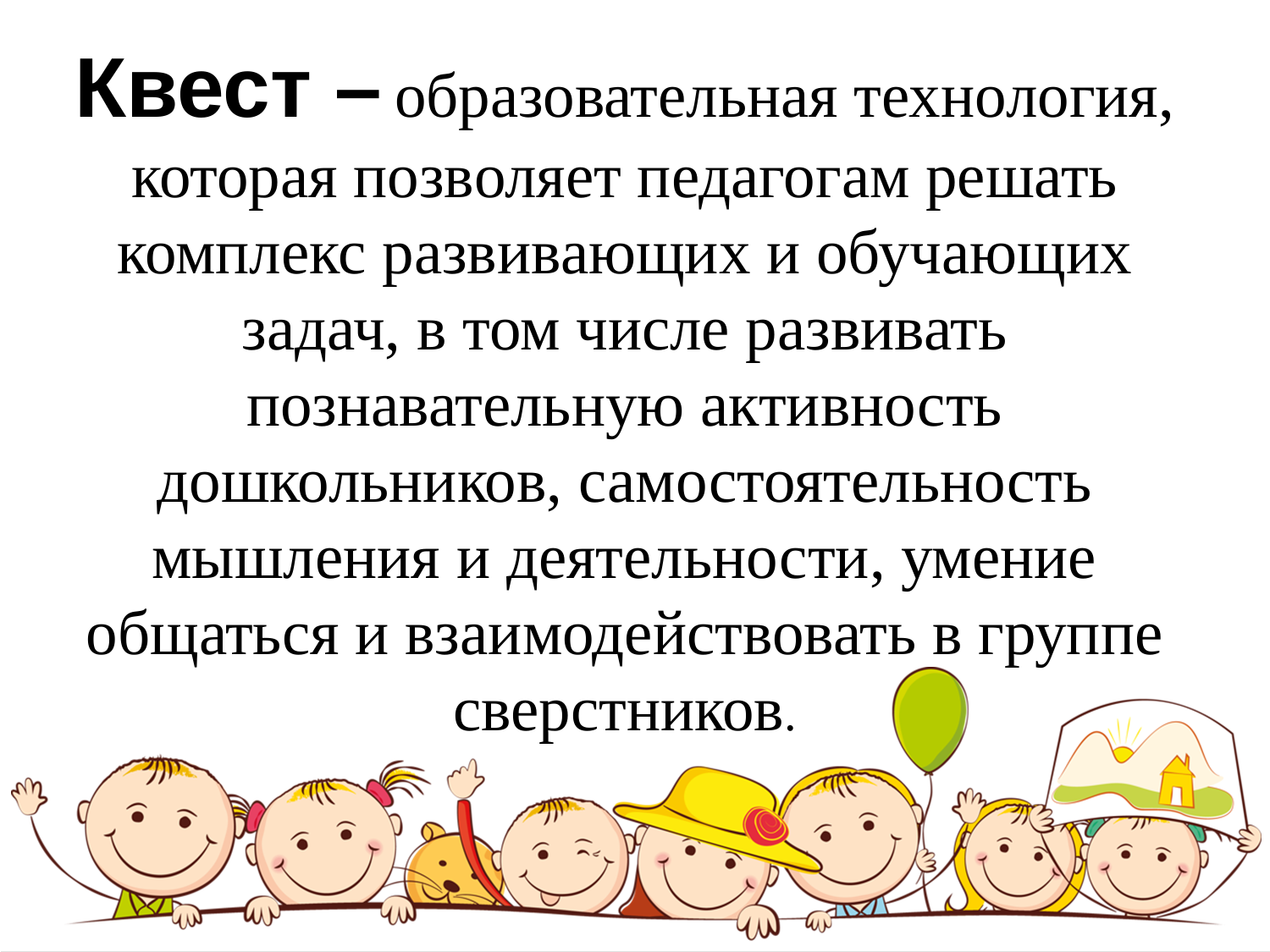

Квест – образовательная технология,
которая позволяет педагогам решать комплекс развивающих и обучающих задач, в том числе развивать познавательную активность дошкольников, самостоятельность мышления и деятельности, умение общаться и взаимодействовать в группе сверстников.